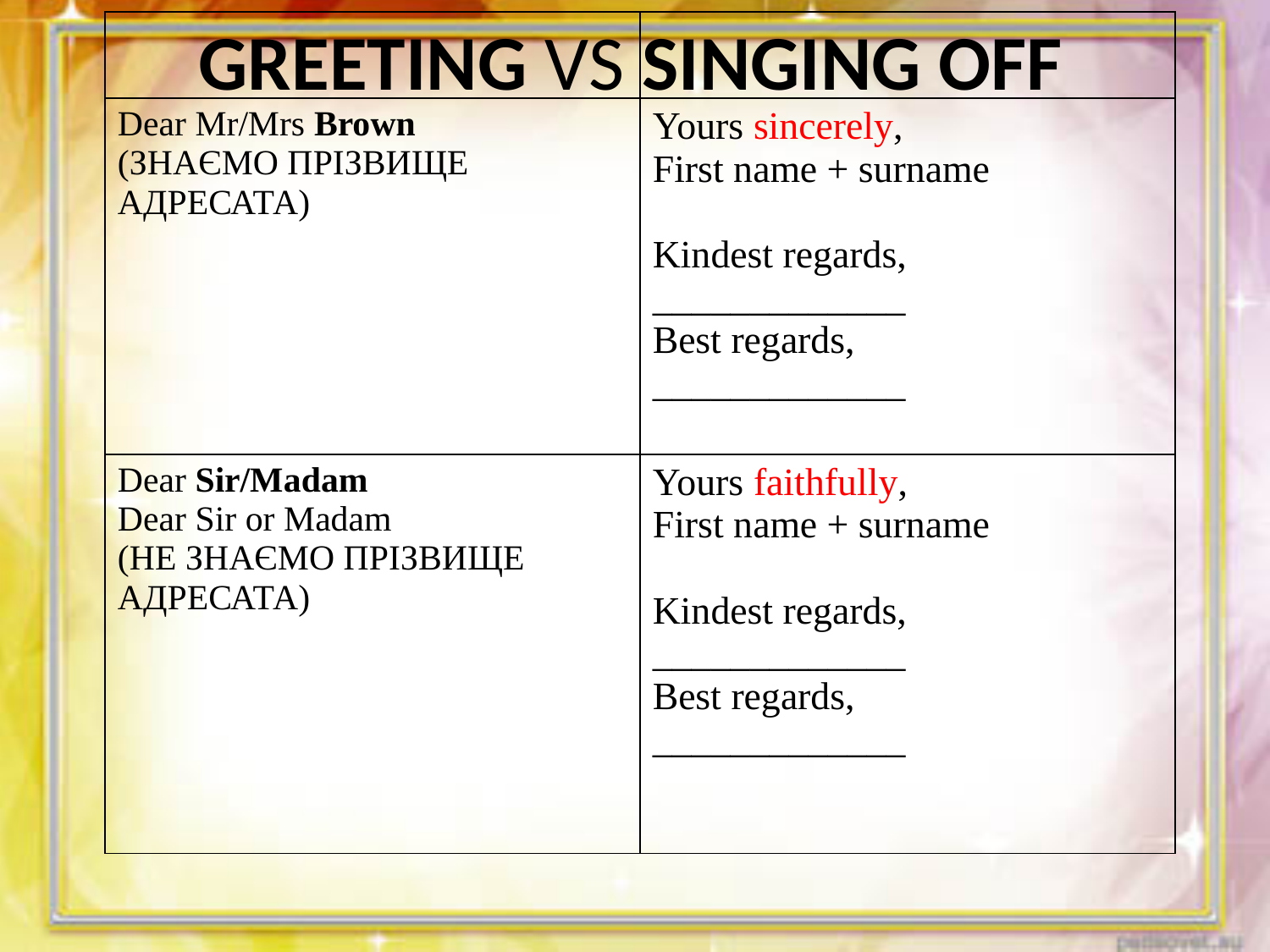

# GREETING VS SINGING OFF
|  |  |
| --- | --- |
| Dear Mr/Mrs Brown (ЗНАЄМО ПРІЗВИЩЕ АДРЕСАТА) | Yours sincerely, First name + surname Kindest regards, \_\_\_\_\_\_\_\_\_\_\_\_\_ Best regards, \_\_\_\_\_\_\_\_\_\_\_\_\_ |
| Dear Sir/Madam Dear Sir or Madam (НЕ ЗНАЄМО ПРІЗВИЩЕ АДРЕСАТА) | Yours faithfully, First name + surname Kindest regards, \_\_\_\_\_\_\_\_\_\_\_\_\_ Best regards, \_\_\_\_\_\_\_\_\_\_\_\_\_ |